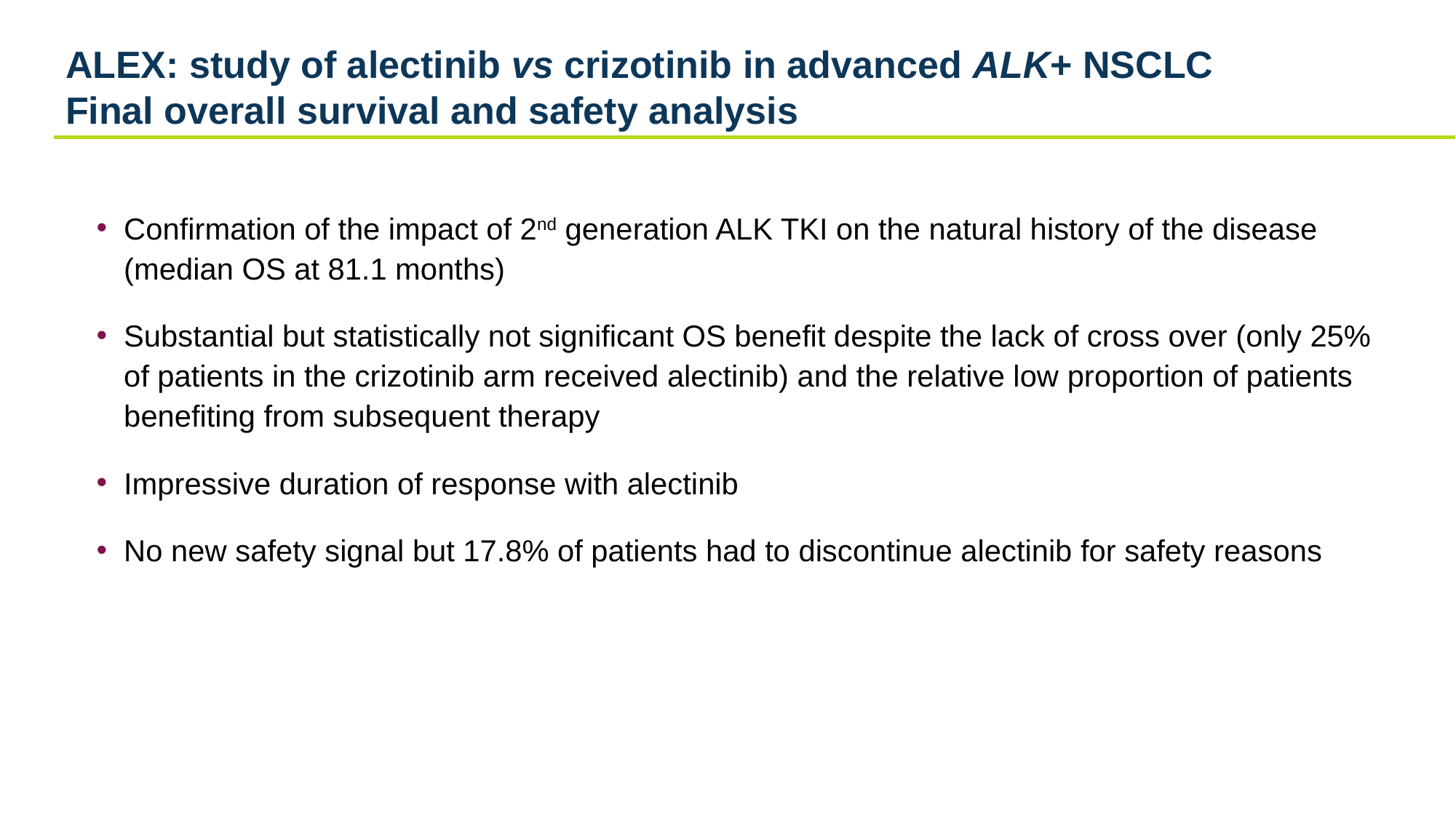

# ALEX: study of alectinib vs crizotinib in advanced ALK+ NSCLC Final overall survival and safety analysis
Confirmation of the impact of 2nd generation ALK TKI on the natural history of the disease (median OS at 81.1 months)
Substantial but statistically not significant OS benefit despite the lack of cross over (only 25% of patients in the crizotinib arm received alectinib) and the relative low proportion of patients benefiting from subsequent therapy
Impressive duration of response with alectinib
No new safety signal but 17.8% of patients had to discontinue alectinib for safety reasons